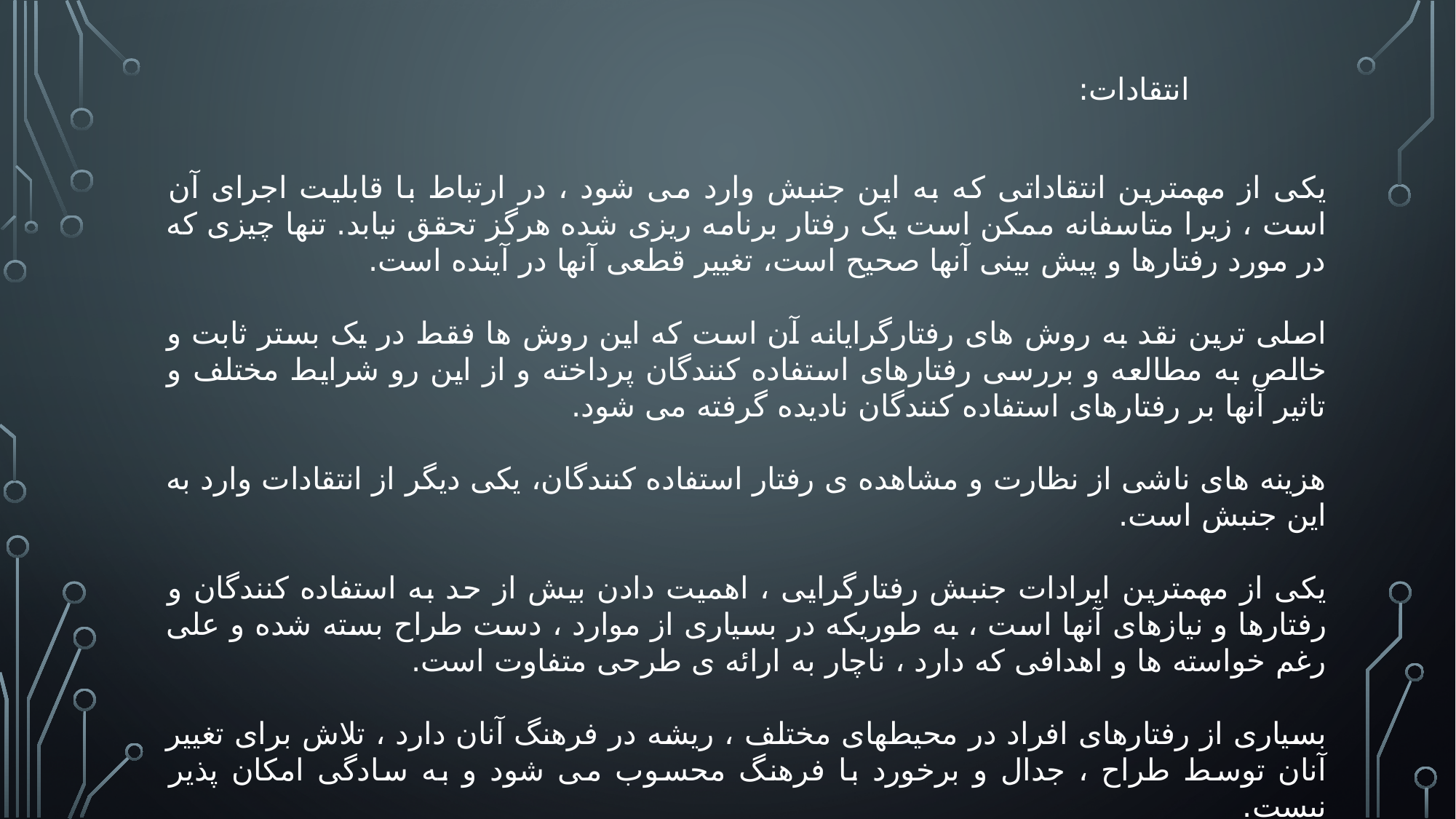

انتقادات:
یکی از مهمترین انتقاداتی که به این جنبش وارد می شود ، در ارتباط با قابلیت اجرای آن است ، زیرا متاسفانه ممکن است یک رفتار برنامه ریزی شده هرگز تحقق نیابد. تنها چیزی که در مورد رفتارها و پیش بینی آنها صحیح است، تغییر قطعی آنها در آینده است.

اصلی ترین نقد به روش های رفتارگرایانه آن است که این روش ها فقط در یک بستر ثابت و خالص به مطالعه و بررسی رفتارهای استفاده کنندگان پرداخته و از این رو شرایط مختلف و تاثیر آنها بر رفتارهای استفاده کنندگان نادیده گرفته می شود.

هزینه های ناشی از نظارت و مشاهده ی رفتار استفاده کنندگان، یکی دیگر از انتقادات وارد به این جنبش است.

یکی از مهمترین ایرادات جنبش رفتارگرایی ، اهمیت دادن بیش از حد به استفاده کنندگان و رفتارها و نیازهای آنها است ، به طوریکه در بسیاری از موارد ، دست طراح بسته شده و علی رغم خواسته ها و اهدافی که دارد ، ناچار به ارائه ی طرحی متفاوت است.

بسیاری از رفتارهای افراد در محیطهای مختلف ، ریشه در فرهنگ آنان دارد ، تلاش برای تغییر آنان توسط طراح ، جدال و برخورد با فرهنگ محسوب می شود و به سادگی امکان پذیر نیست.